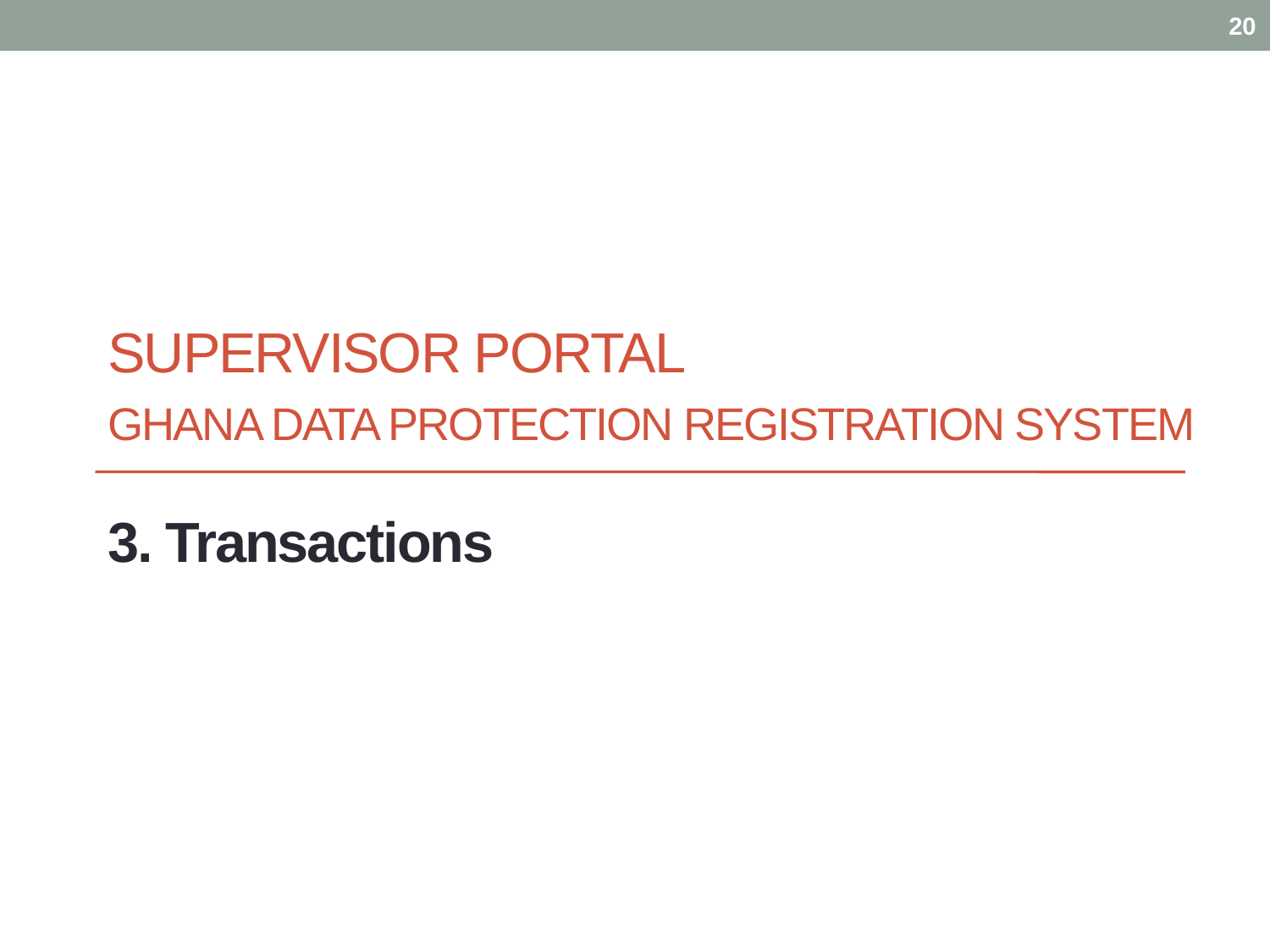

20
# SUPERVISOR PORTAL Ghana Data Protection Registration System
3. Transactions